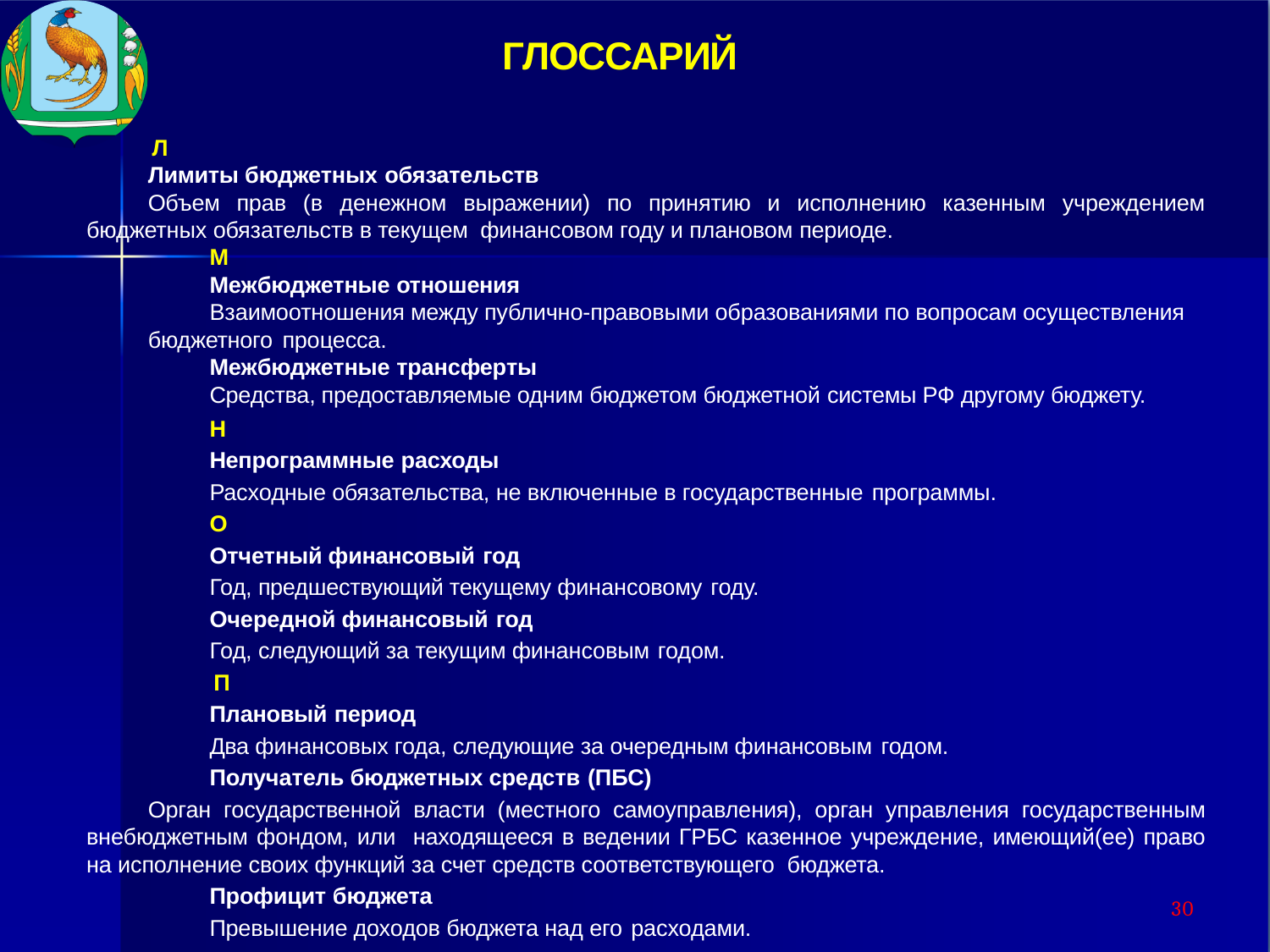

ГЛОССАРИЙ
Л
Лимиты бюджетных обязательств
Объем прав (в денежном выражении) по принятию и исполнению казенным учреждением бюджетных обязательств в текущем  финансовом году и плановом периоде.
М
Межбюджетные отношения
Взаимоотношения между публично-правовыми образованиями по вопросам осуществления бюджетного процесса.
Межбюджетные трансферты
Средства, предоставляемые одним бюджетом бюджетной системы РФ другому бюджету.
Н
Непрограммные расходы
Расходные обязательства, не включенные в государственные программы.
О
Отчетный финансовый год
Год, предшествующий текущему финансовому году.
Очередной финансовый год
Год, следующий за текущим финансовым годом.
П
Плановый период
Два финансовых года, следующие за очередным финансовым годом.
Получатель бюджетных средств (ПБС)
Орган государственной власти (местного самоуправления), орган управления государственным внебюджетным фондом, или  находящееся в ведении ГРБС казенное учреждение, имеющий(ее) право на исполнение своих функций за счет средств соответствующего  бюджета.
Профицит бюджета
Превышение доходов бюджета над его расходами.

30